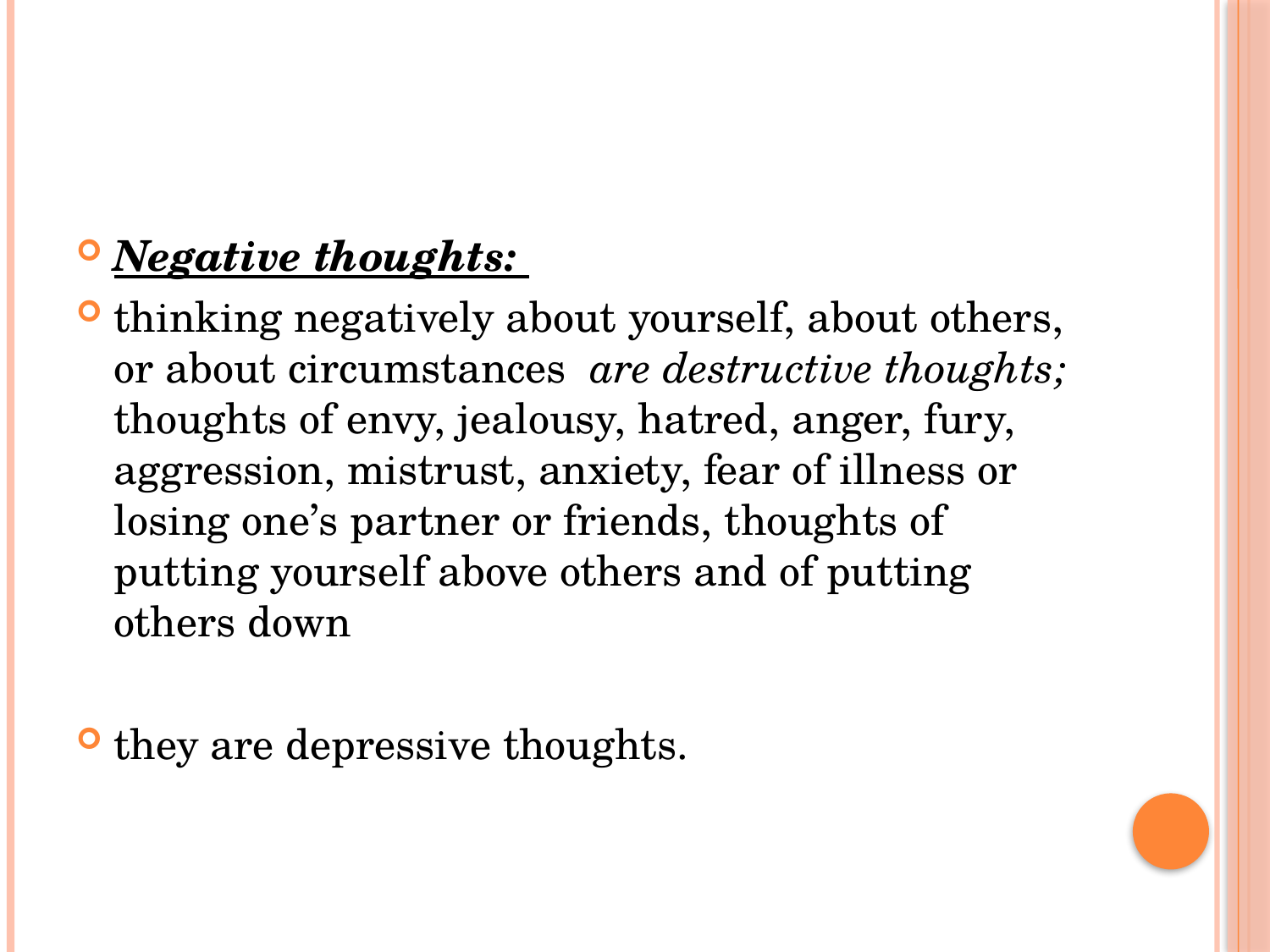

#
Negative thoughts:
thinking negatively about yourself, about others, or about circumstances  are destructive thoughts; thoughts of envy, jealousy, hatred, anger, fury, aggression, mistrust, anxiety, fear of illness or losing one’s partner or friends, thoughts of putting yourself above others and of putting others down

they are depressive thoughts.